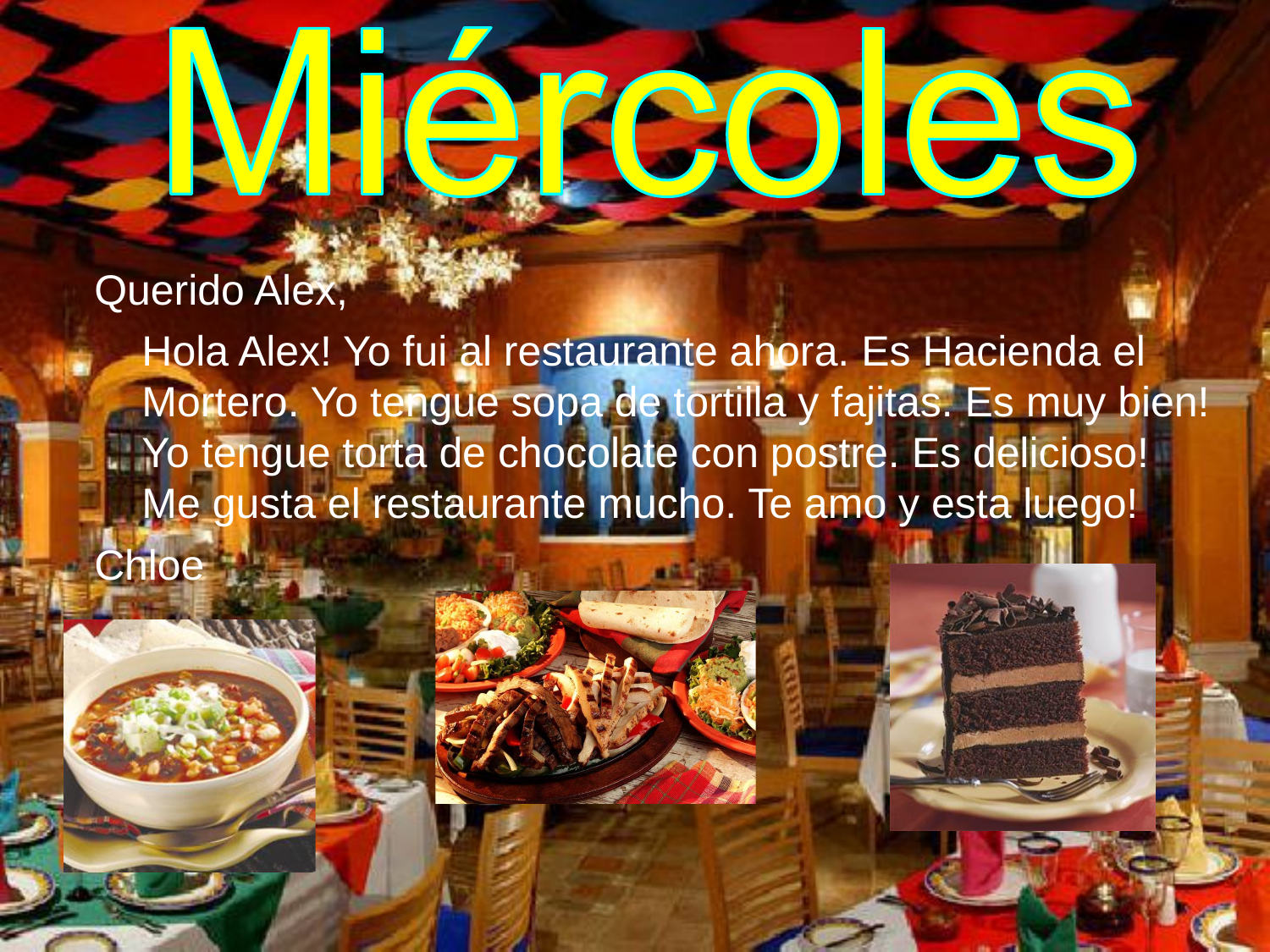

Querido Alex,
	Hola Alex! Yo fui al restaurante ahora. Es Hacienda el Mortero. Yo tengue sopa de tortilla y fajitas. Es muy bien! Yo tengue torta de chocolate con postre. Es delicioso! Me gusta el restaurante mucho. Te amo y esta luego!
Chloe